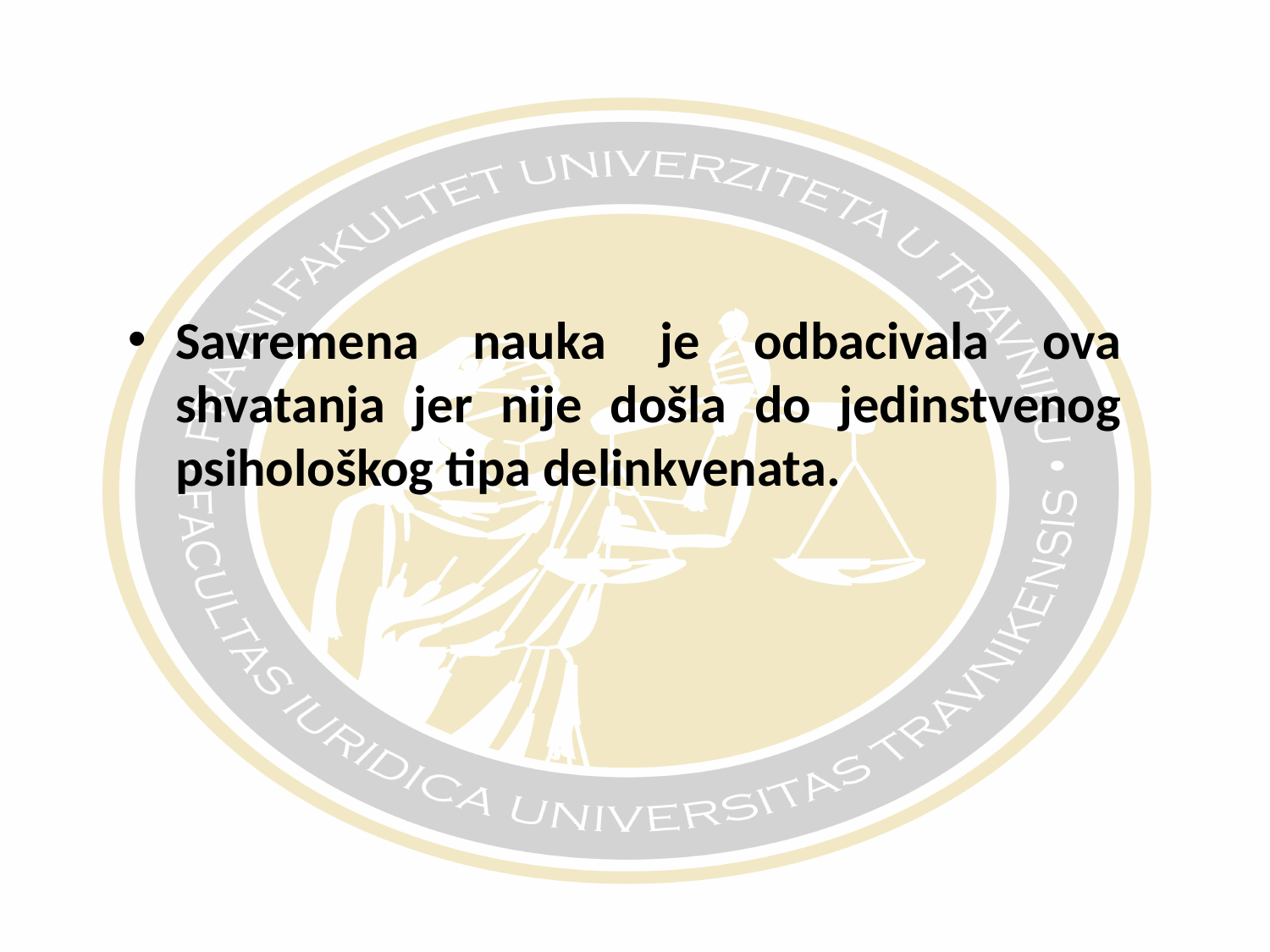

#

Savremena nauka je odbacivala ova shvatanja jer nije došla do jedinstvenog psihološkog tipa delinkvenata.